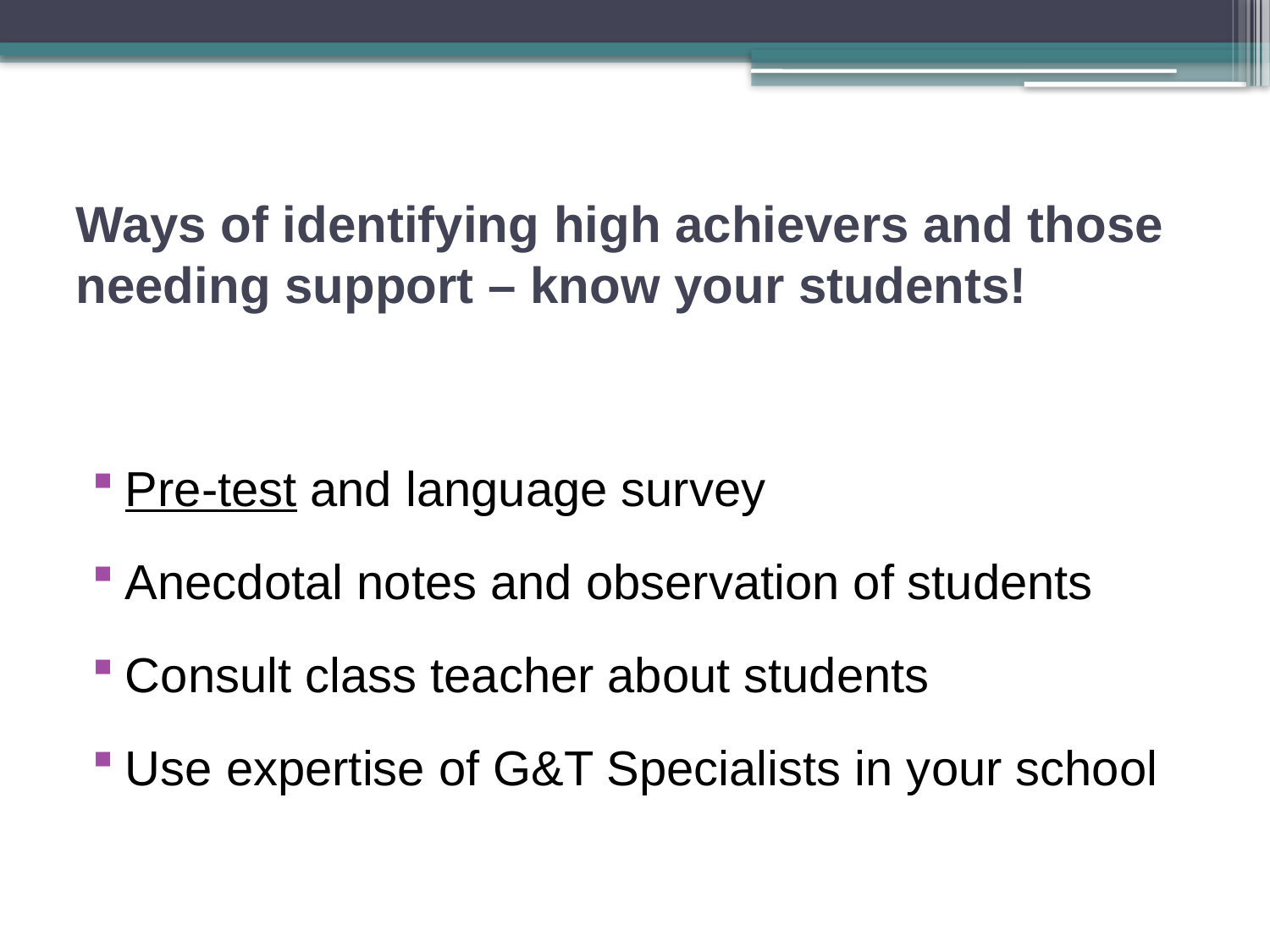

# Ways of identifying high achievers and those needing support – know your students!

Pre-test and language survey
Anecdotal notes and observation of students
Consult class teacher about students
Use expertise of G&T Specialists in your school